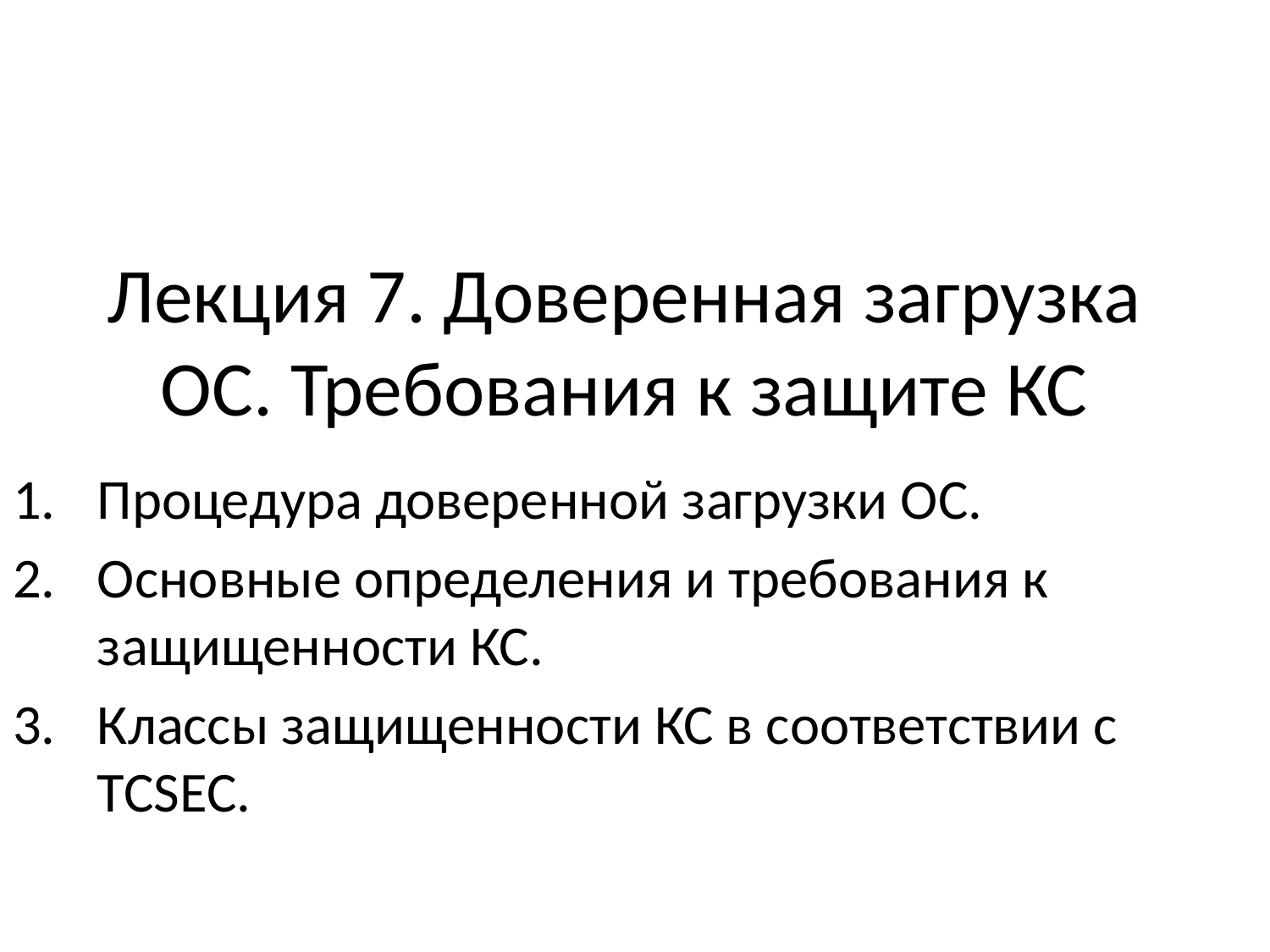

# Лекция 7. Доверенная загрузка ОС. Требования к защите КС
Процедура доверенной загрузки ОС.
Основные определения и требования к защищенности КС.
Классы защищенности КС в соответствии с TCSEC.